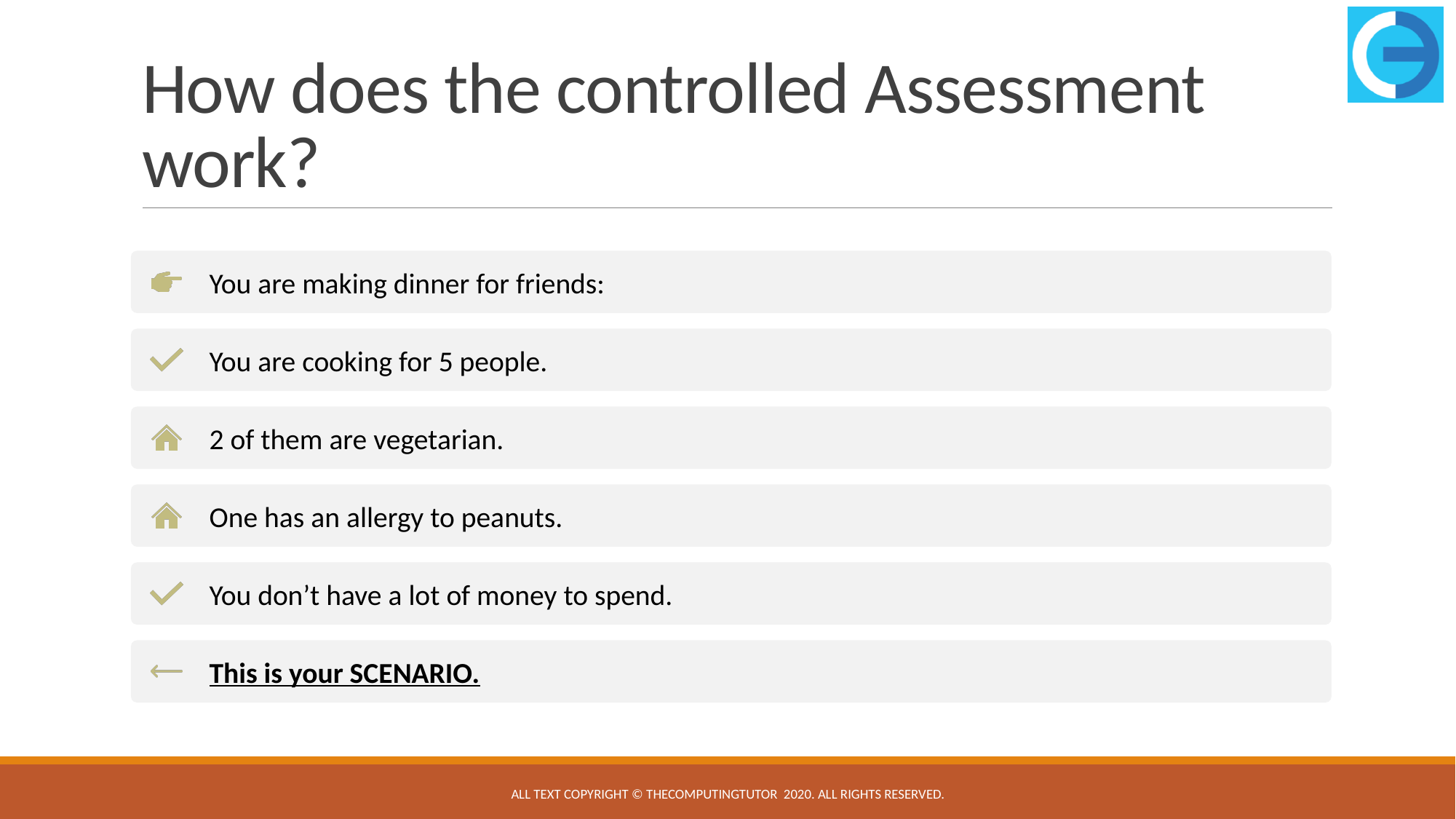

# How does the controlled Assessment work?
You are making dinner for friends:
You are cooking for 5 people.
2 of them are vegetarian.
One has an allergy to peanuts.
You don’t have a lot of money to spend.
This is your SCENARIO.
All text copyright © TheComputingTutor  2020. All rights Reserved.